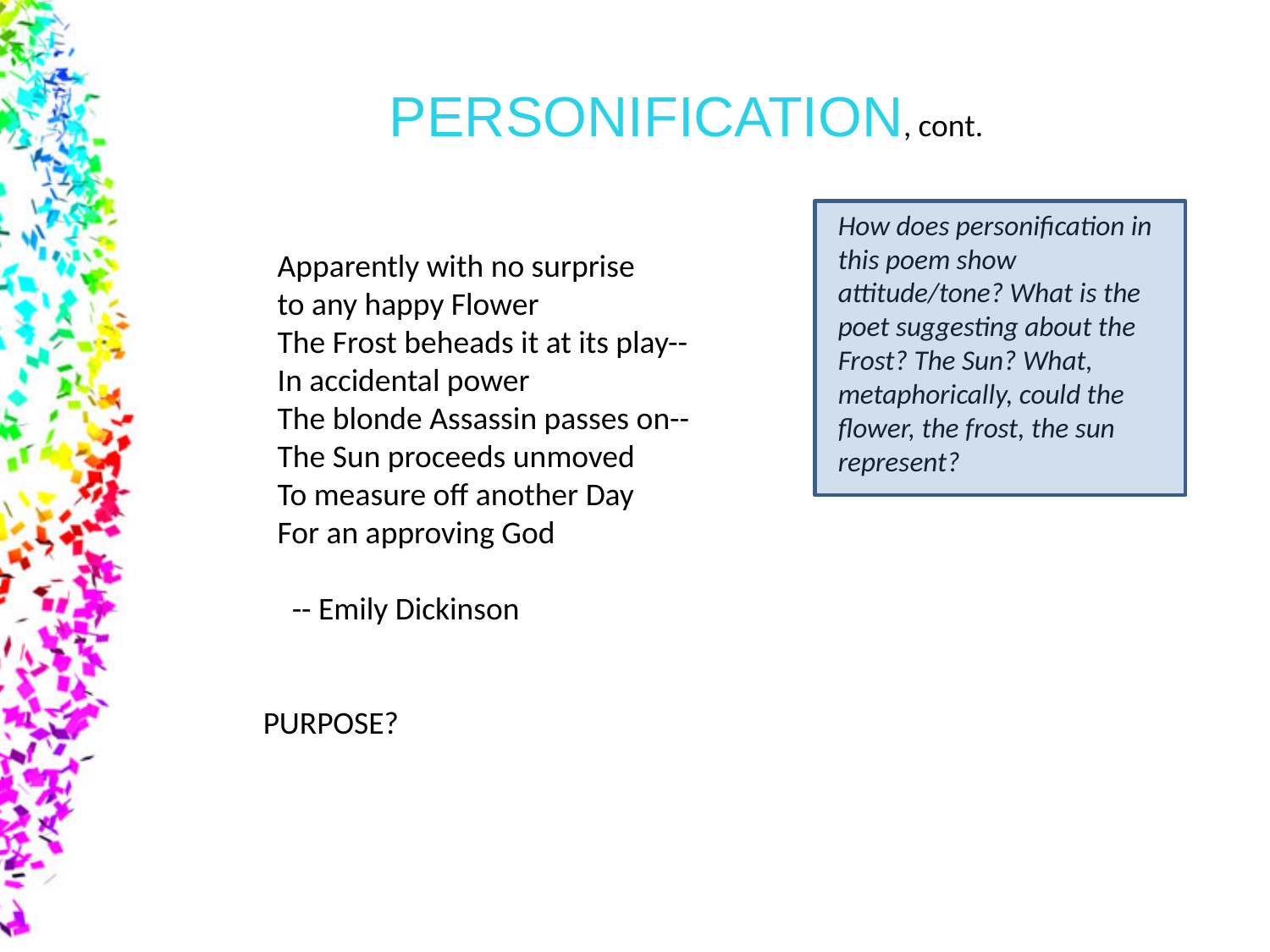

PERSONIFICATION, cont.

How does personification in this poem show attitude/tone? What is the poet suggesting about the Frost? The Sun? What, metaphorically, could the flower, the frost, the sun represent?
   Apparently with no surprise
   to any happy Flower
   The Frost beheads it at its play--
   In accidental power
   The blonde Assassin passes on--
   The Sun proceeds unmoved
   To measure off another Day
   For an approving God

     -- Emily Dickinson

 PURPOSE?